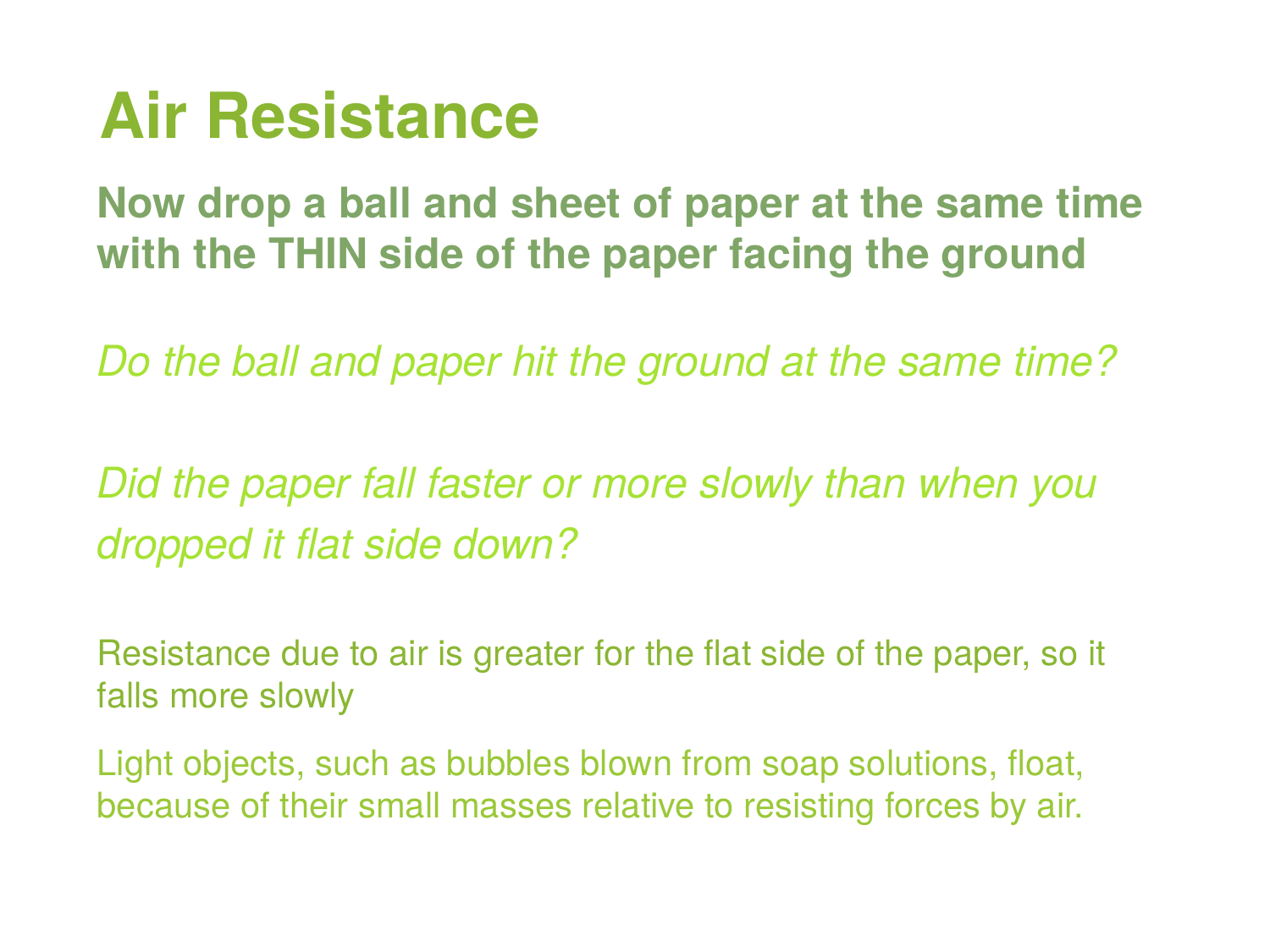

Air Resistance
Now drop a ball and sheet of paper at the same time with the THIN side of the paper facing the ground
Do the ball and paper hit the ground at the same time?

Did the paper fall faster or more slowly than when you dropped it flat side down?
Resistance due to air is greater for the flat side of the paper, so it falls more slowly

Light objects, such as bubbles blown from soap solutions, float, because of their small masses relative to resisting forces by air.